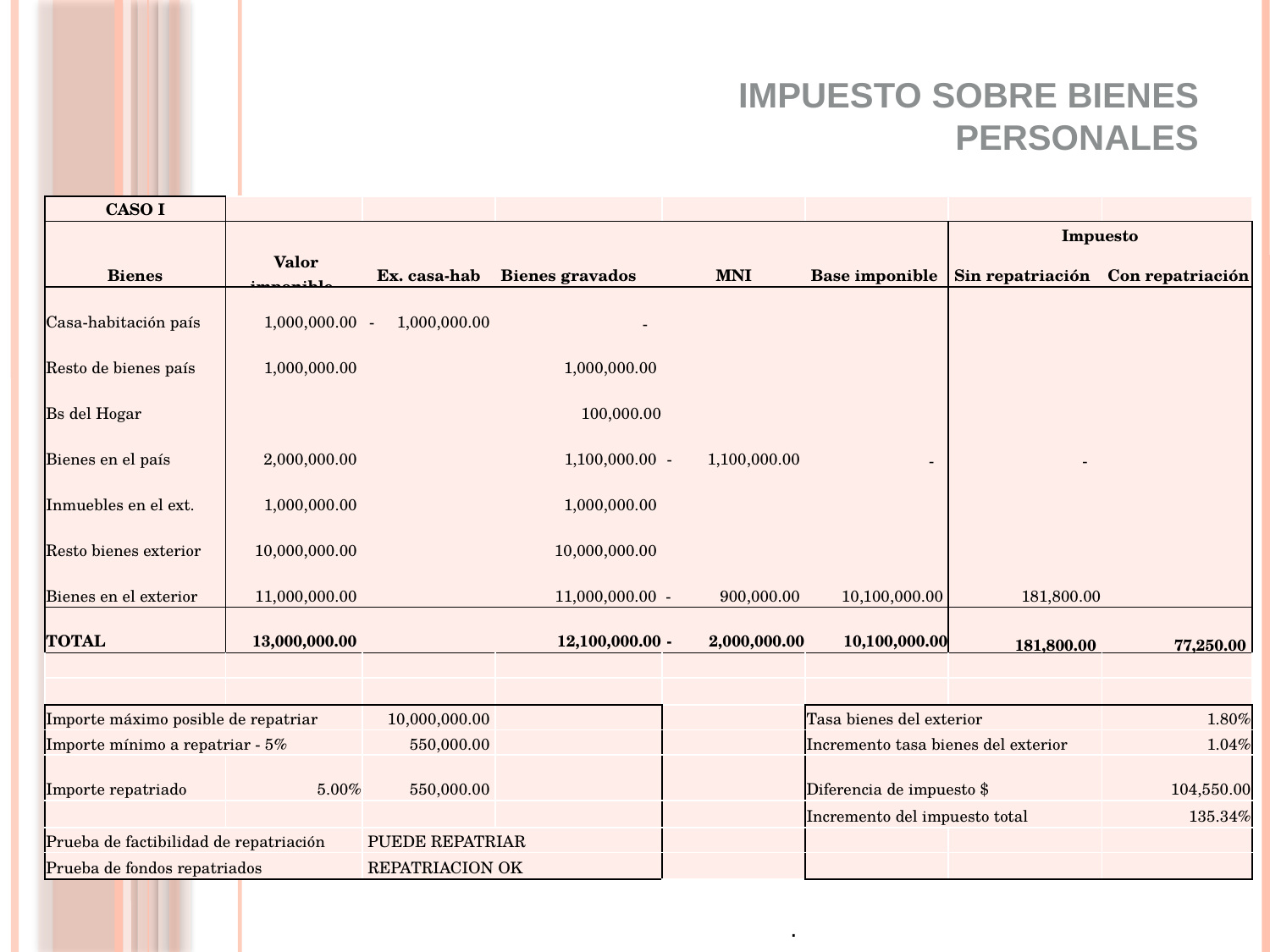

IMPUESTO SOBRE BIENES PERSONALES
| CASO I |  |  |  |  |  |  |  |
| --- | --- | --- | --- | --- | --- | --- | --- |
|  |  |  |  |  |  | Impuesto |  |
| Bienes | Valor imponible | Ex. casa-hab | Bienes gravados | MNI | Base imponible | Sin repatriación | Con repatriación |
| Casa-habitación país | 1,000,000.00 | - 1,000,000.00 | - |  |  |  |  |
| Resto de bienes país | 1,000,000.00 |  | 1,000,000.00 |  |  |  |  |
| Bs del Hogar |  |  | 100,000.00 |  |  |  |  |
| Bienes en el país | 2,000,000.00 |  | 1,100,000.00 | - 1,100,000.00 | - | - |  |
| Inmuebles en el ext. | 1,000,000.00 |  | 1,000,000.00 |  |  |  |  |
| Resto bienes exterior | 10,000,000.00 |  | 10,000,000.00 |  |  |  |  |
| Bienes en el exterior | 11,000,000.00 |  | 11,000,000.00 | - 900,000.00 | 10,100,000.00 | 181,800.00 |  |
| TOTAL | 13,000,000.00 |  | 12,100,000.00 | - 2,000,000.00 | 10,100,000.00 | 181,800.00 | 77,250.00 |
|  |  |  |  |  |  |  |  |
|  |  |  |  |  |  |  |  |
| Importe máximo posible de repatriar |  | 10,000,000.00 |  |  | Tasa bienes del exterior |  | 1.80% |
| Importe mínimo a repatriar - 5% |  | 550,000.00 |  |  | Incremento tasa bienes del exterior |  | 1.04% |
| Importe repatriado | 5.00% | 550,000.00 |  |  | Diferencia de impuesto $ |  | 104,550.00 |
|  |  |  |  |  | Incremento del impuesto total |  | 135.34% |
| Prueba de factibilidad de repatriación |  | PUEDE REPATRIAR |  |  |  |  |  |
| Prueba de fondos repatriados |  | REPATRIACION OK |  |  |  |  |  |
24
.